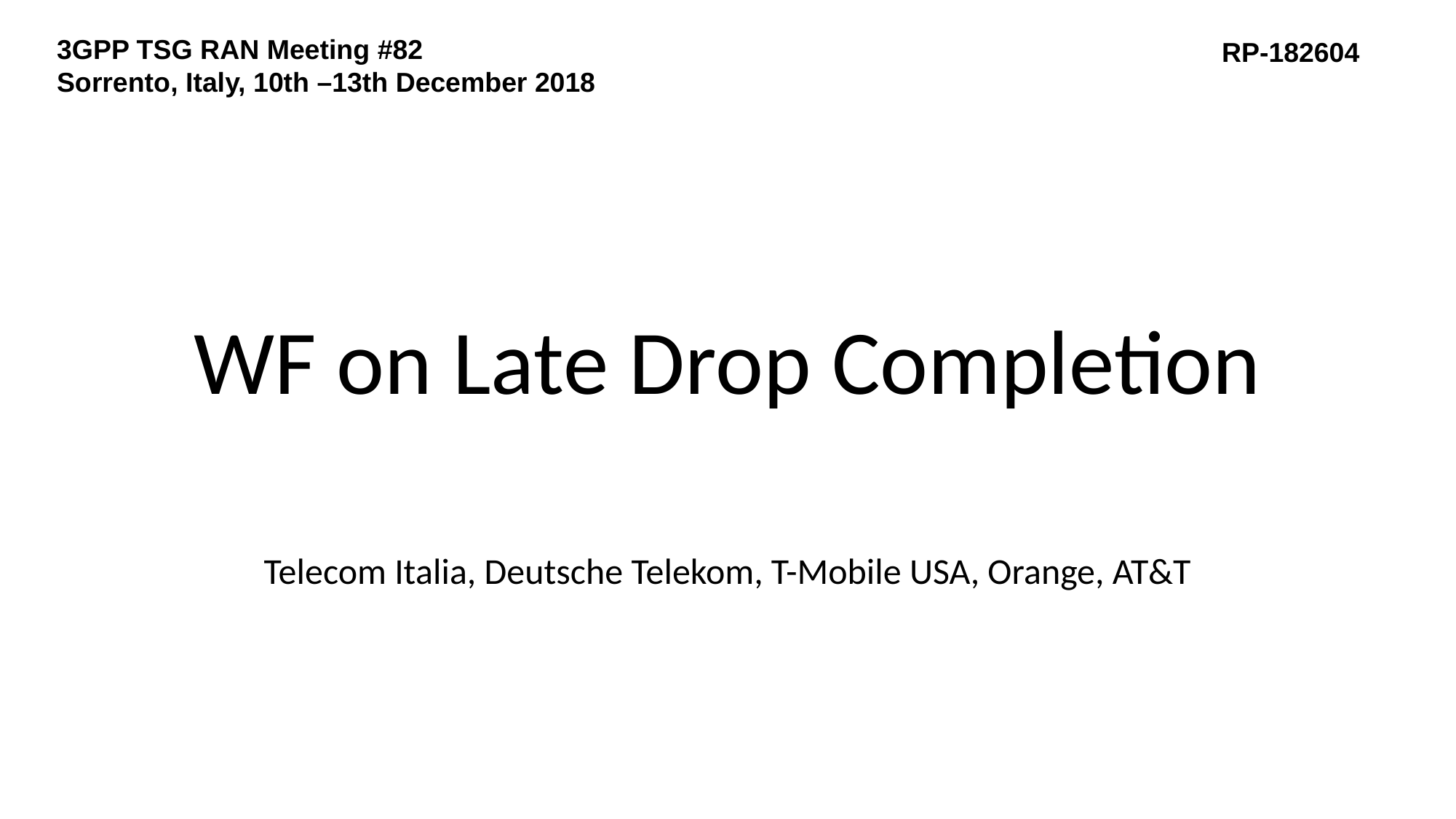

3GPP TSG RAN Meeting #82
Sorrento, Italy, 10th –13th December 2018

 RP-182604
# WF on Late Drop Completion
Telecom Italia, Deutsche Telekom, T-Mobile USA, Orange, AT&T